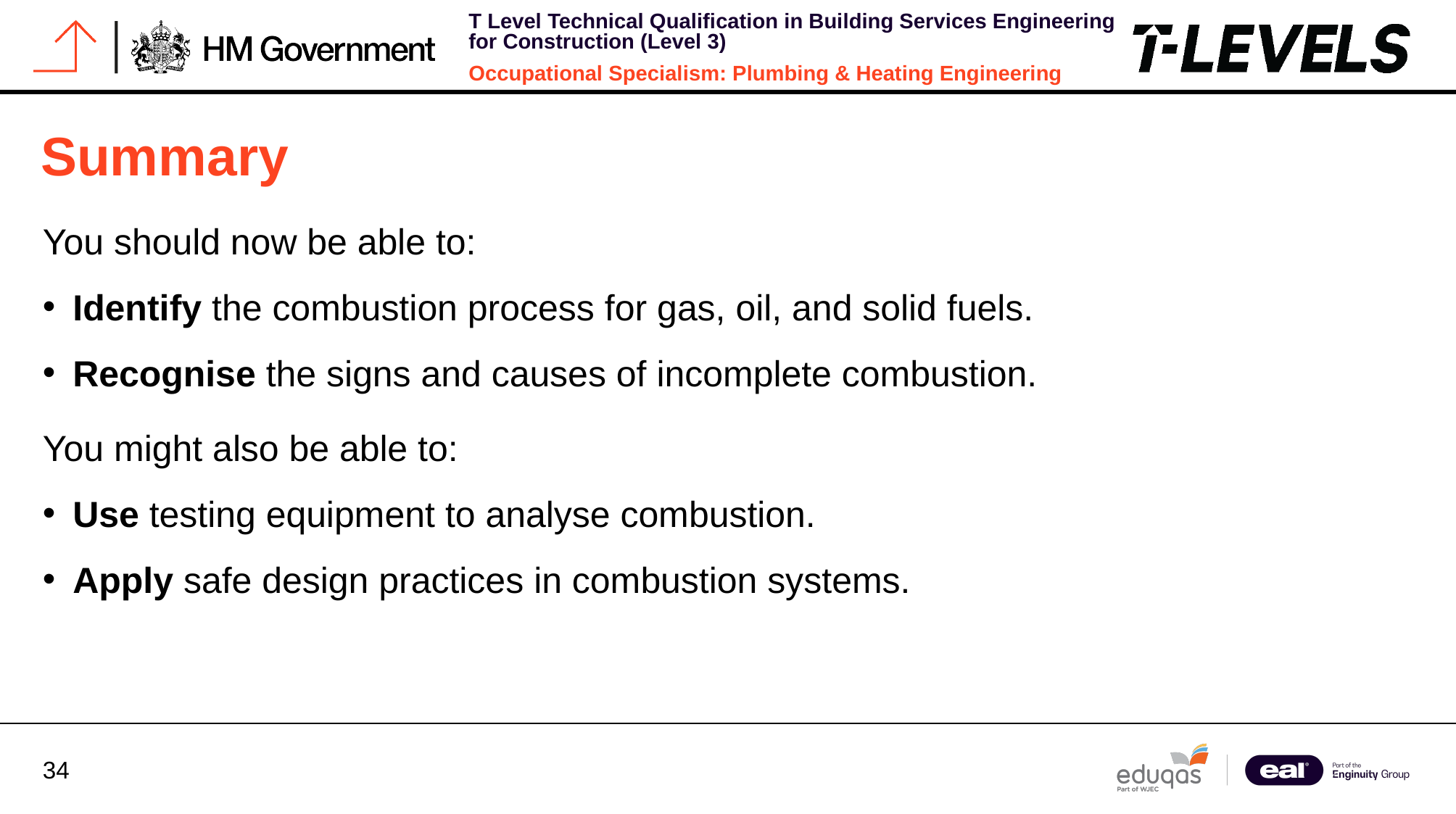

# Summary
You should now be able to:
Identify the combustion process for gas, oil, and solid fuels.
Recognise the signs and causes of incomplete combustion.
You might also be able to:
Use testing equipment to analyse combustion.
Apply safe design practices in combustion systems.